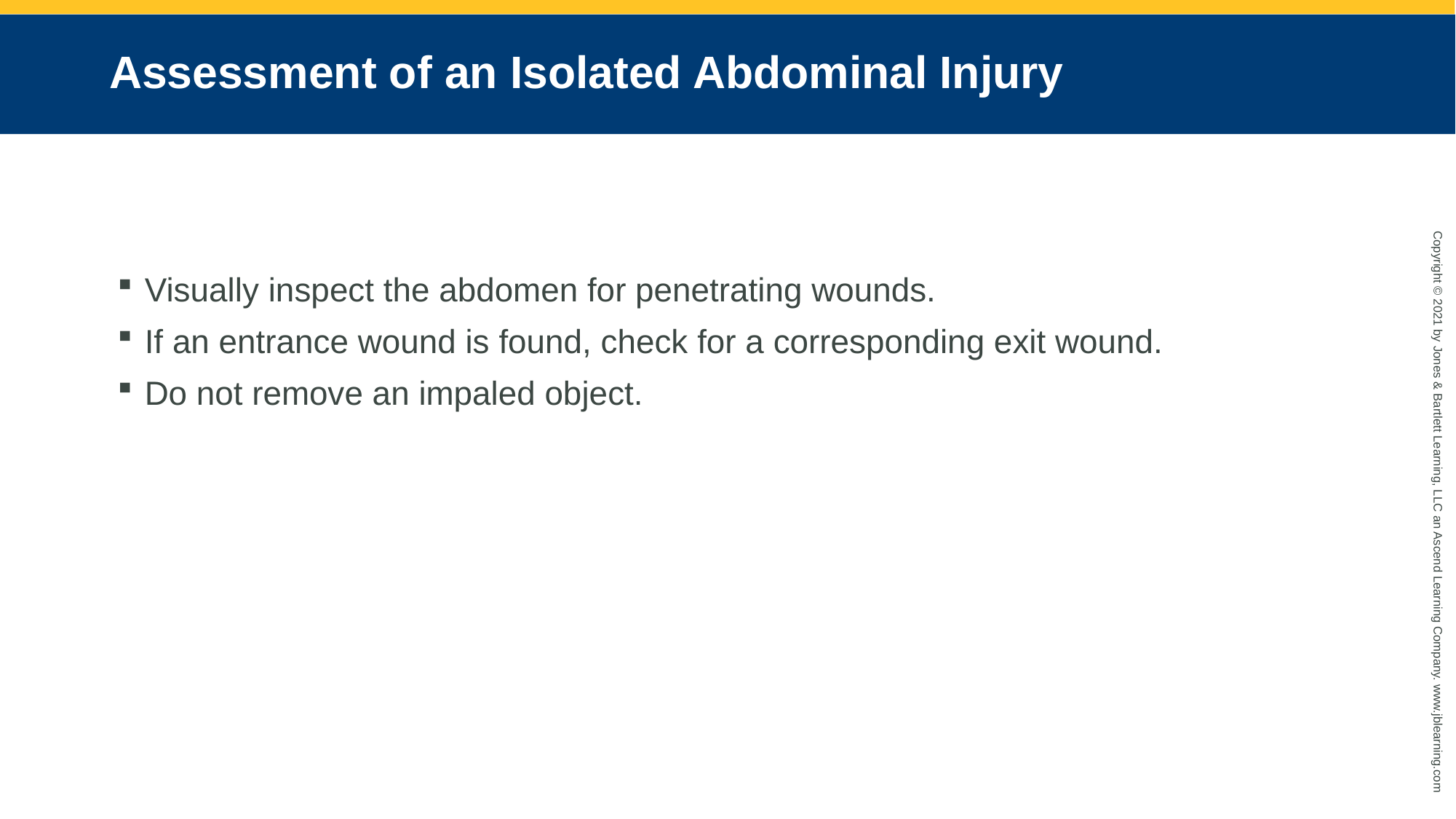

# Assessment of an Isolated Abdominal Injury
Visually inspect the abdomen for penetrating wounds.
If an entrance wound is found, check for a corresponding exit wound.
Do not remove an impaled object.